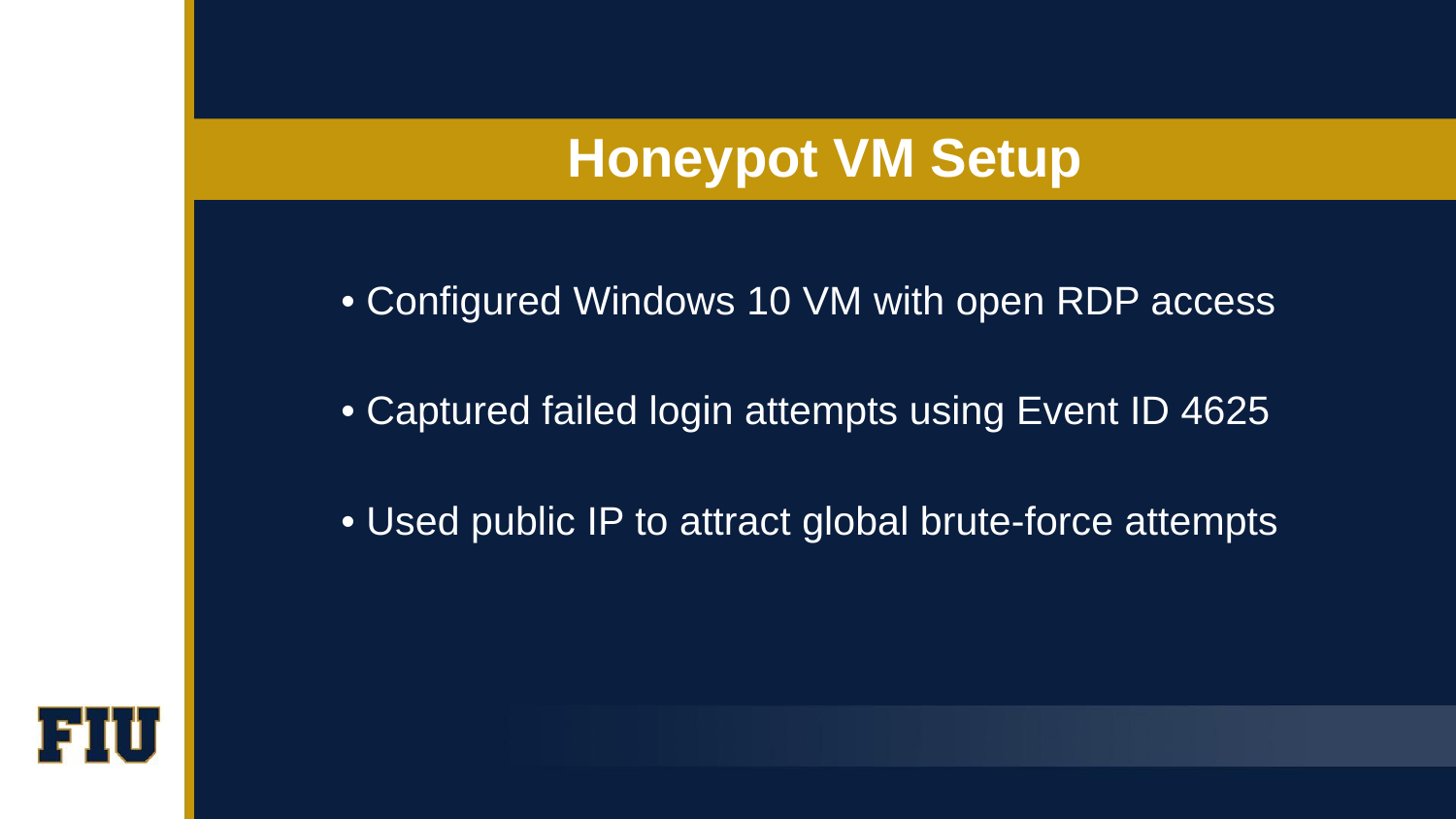

# Honeypot VM Setup

• Configured Windows 10 VM with open RDP access

• Captured failed login attempts using Event ID 4625

• Used public IP to attract global brute‑force attempts